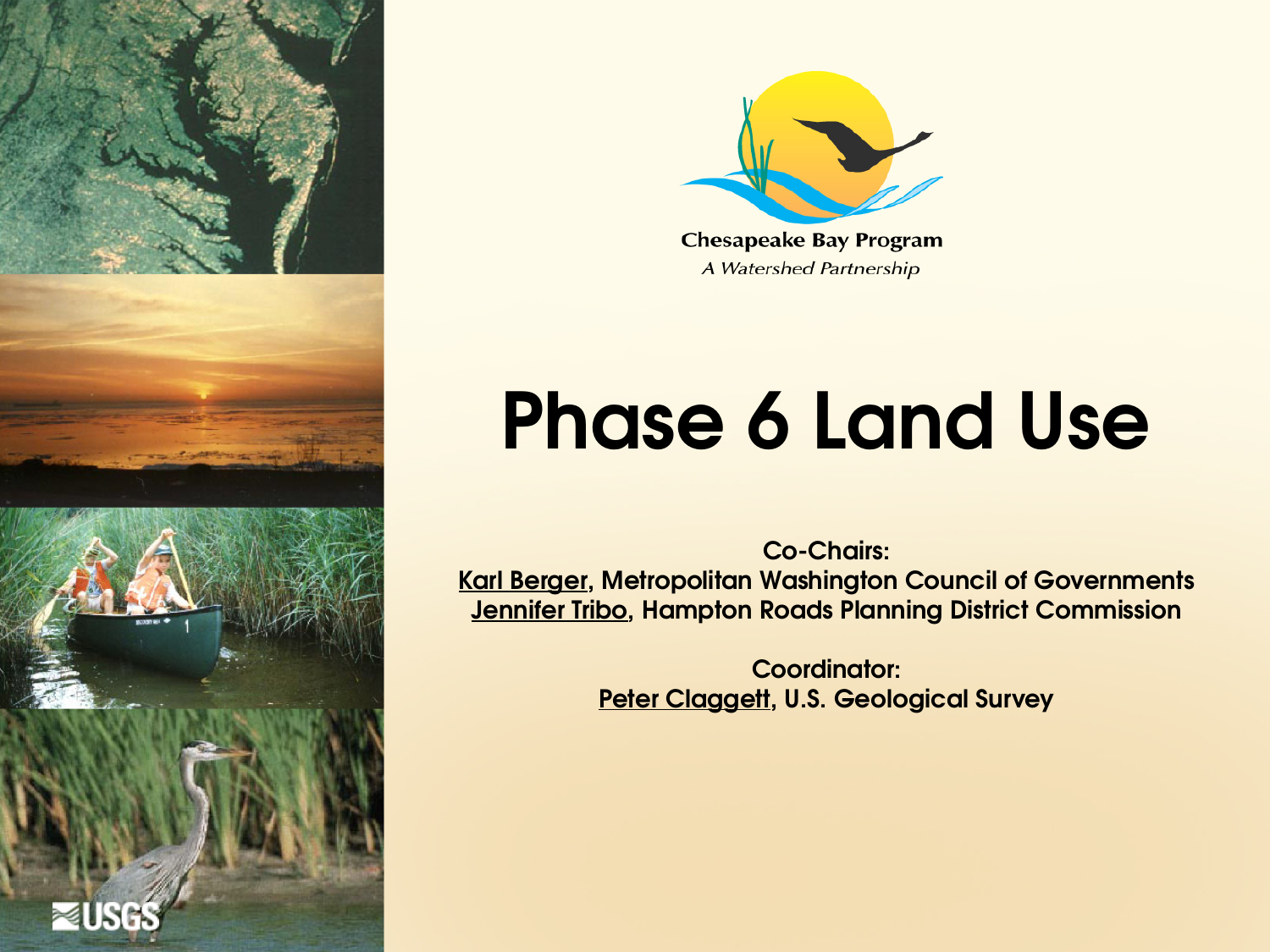

Phase 6 Land Use
Co-Chairs:
Karl Berger, Metropolitan Washington Council of Governments
Jennifer Tribo, Hampton Roads Planning District Commission

Coordinator:
Peter Claggett, U.S. Geological Survey